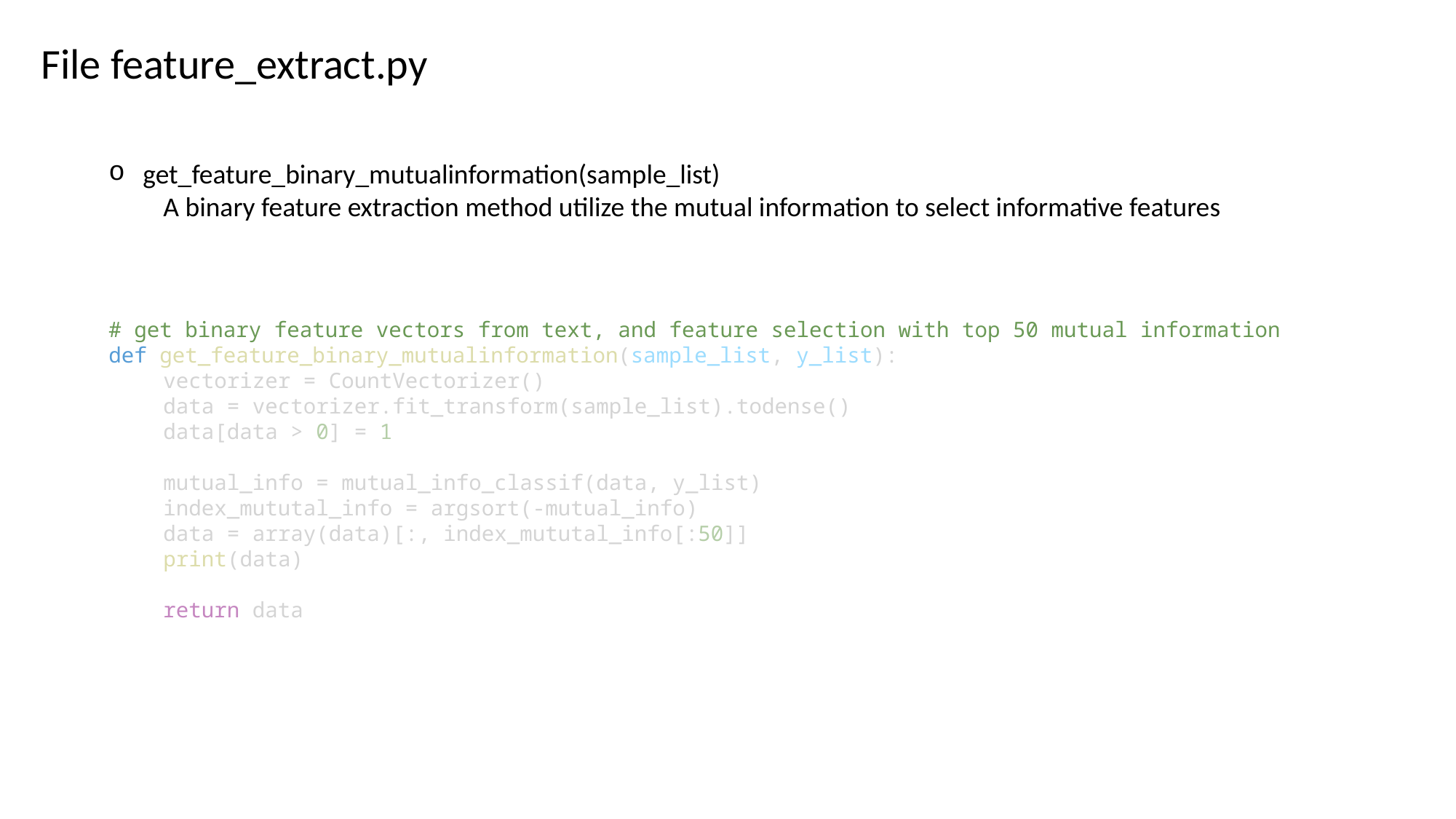

File feature_extract.py

get_feature_binary_mutualinformation(sample_list)
A binary feature extraction method utilize the mutual information to select informative features
# get binary feature vectors from text, and feature selection with top 50 mutual information
def get_feature_binary_mutualinformation(sample_list, y_list):
vectorizer = CountVectorizer()
data = vectorizer.fit_transform(sample_list).todense()
data[data > 0] = 1
mutual_info = mutual_info_classif(data, y_list)
index_mututal_info = argsort(-mutual_info)
data = array(data)[:, index_mututal_info[:50]]
print(data)
return data